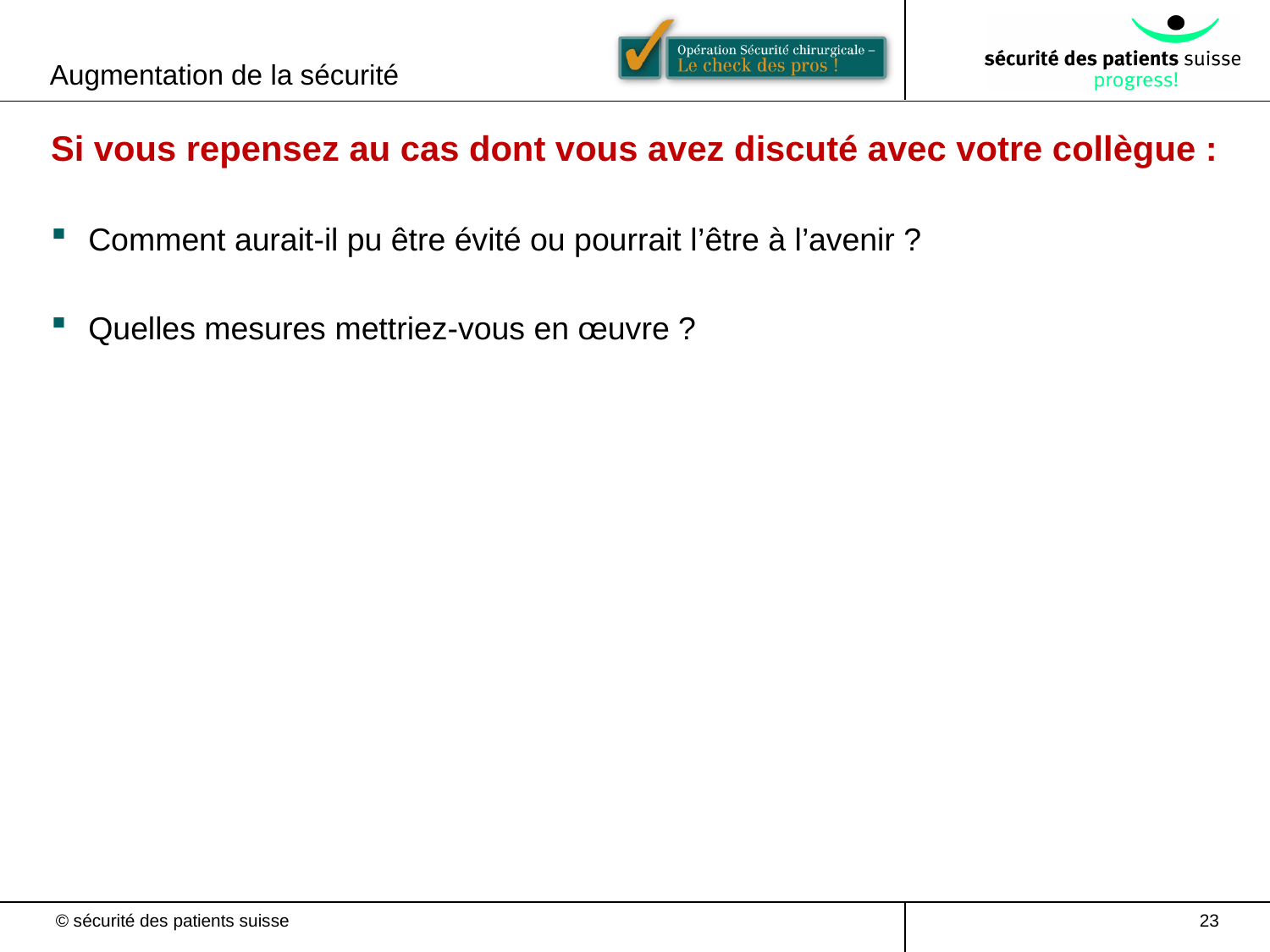

Augmentation de la sécurité
Si vous repensez au cas dont vous avez discuté avec votre collègue :

Comment aurait-il pu être évité ou pourrait l’être à l’avenir ?

Quelles mesures mettriez-vous en œuvre ?

23